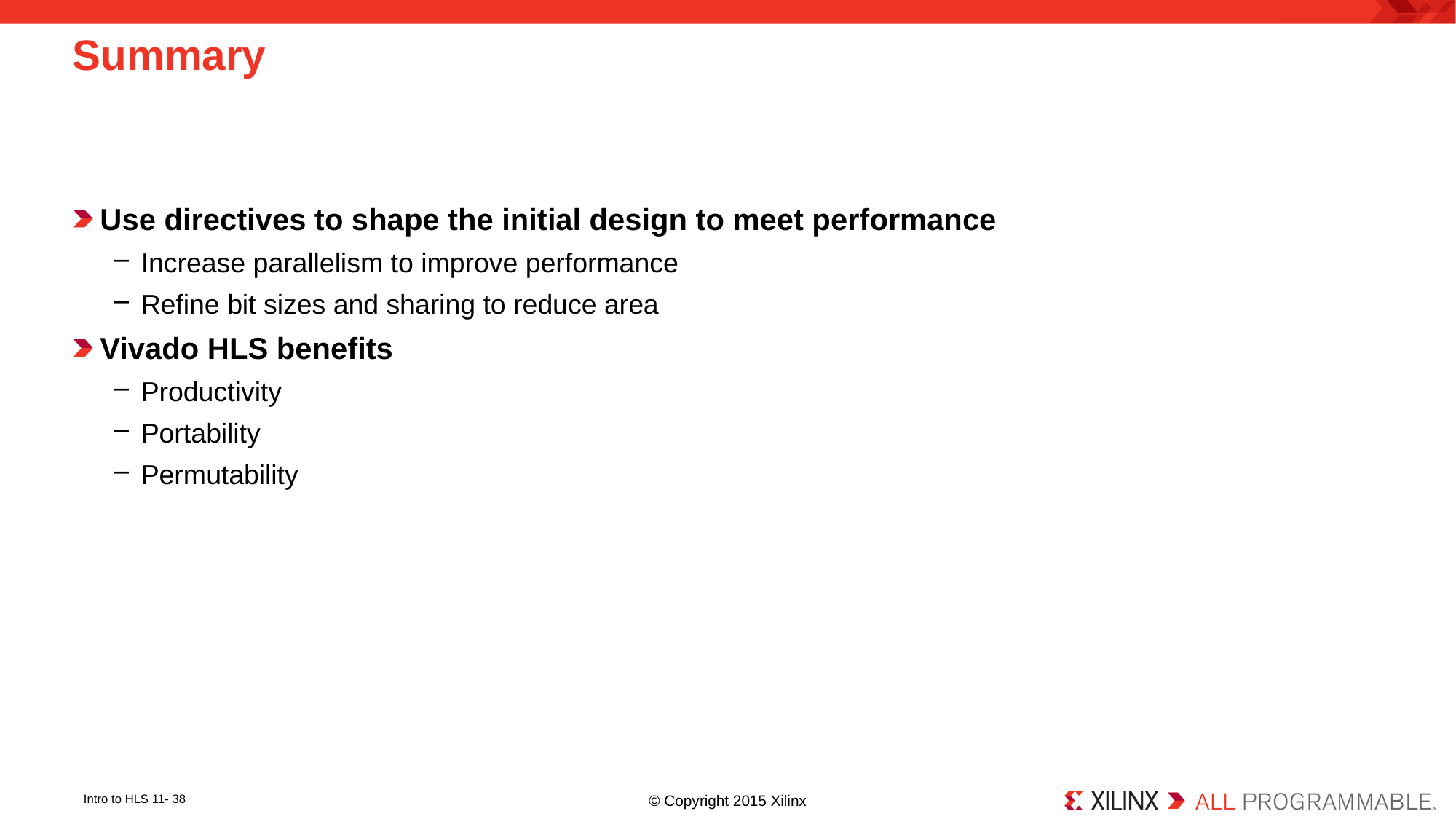

# Summary
Use directives to shape the initial design to meet performance
Increase parallelism to improve performance
Refine bit sizes and sharing to reduce area
Vivado HLS benefits
Productivity
Portability
Permutability
Intro to HLS 11- 38
© Copyright 2015 Xilinx